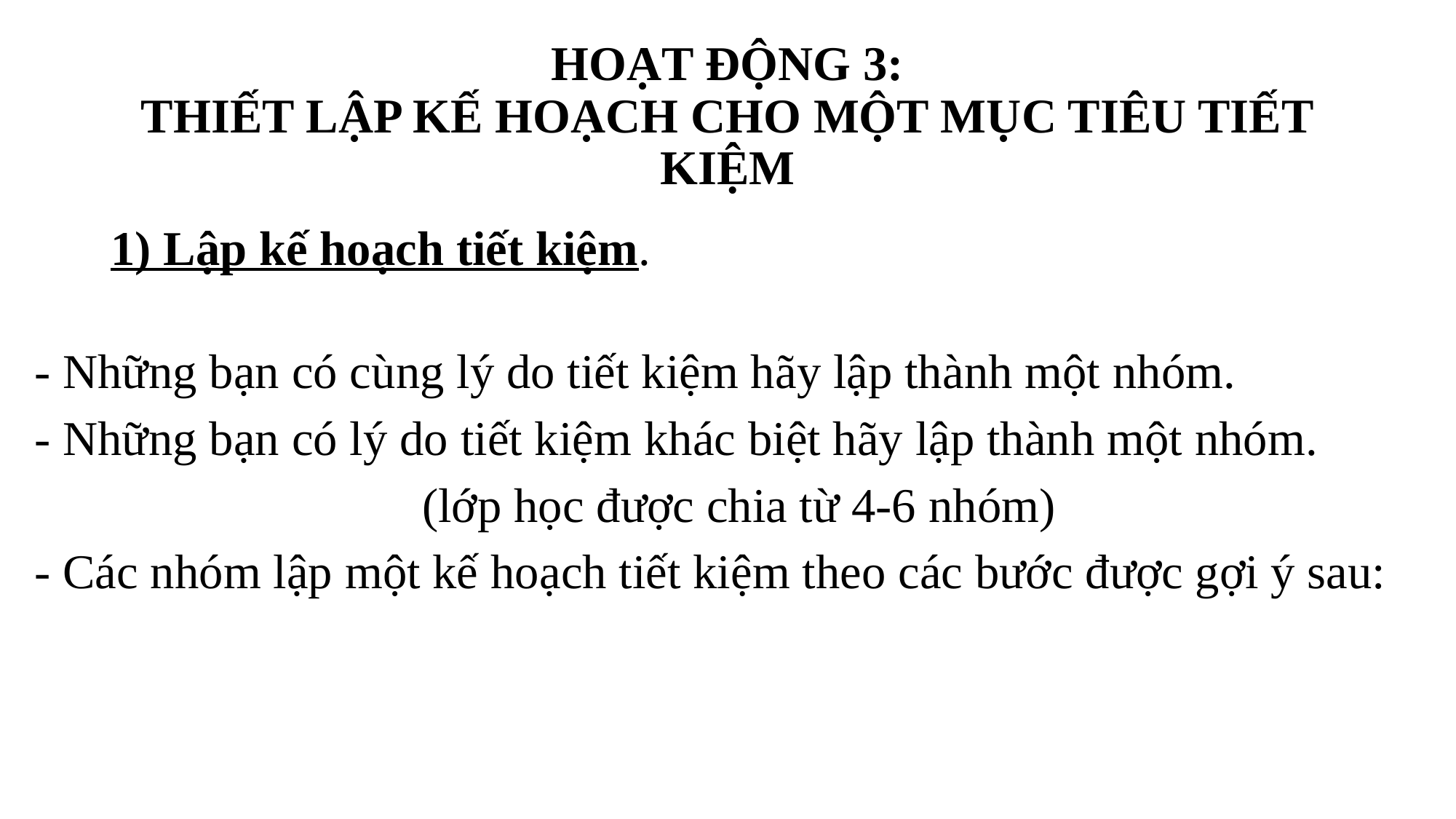

# HOẠT ĐỘNG 3: THIẾT LẬP KẾ HOẠCH CHO MỘT MỤC TIÊU TIẾT KIỆM
1) Lập kế hoạch tiết kiệm.

- Những bạn có cùng lý do tiết kiệm hãy lập thành một nhóm.
- Những bạn có lý do tiết kiệm khác biệt hãy lập thành một nhóm.
(lớp học được chia từ 4-6 nhóm)
- Các nhóm lập một kế hoạch tiết kiệm theo các bước được gợi ý sau: